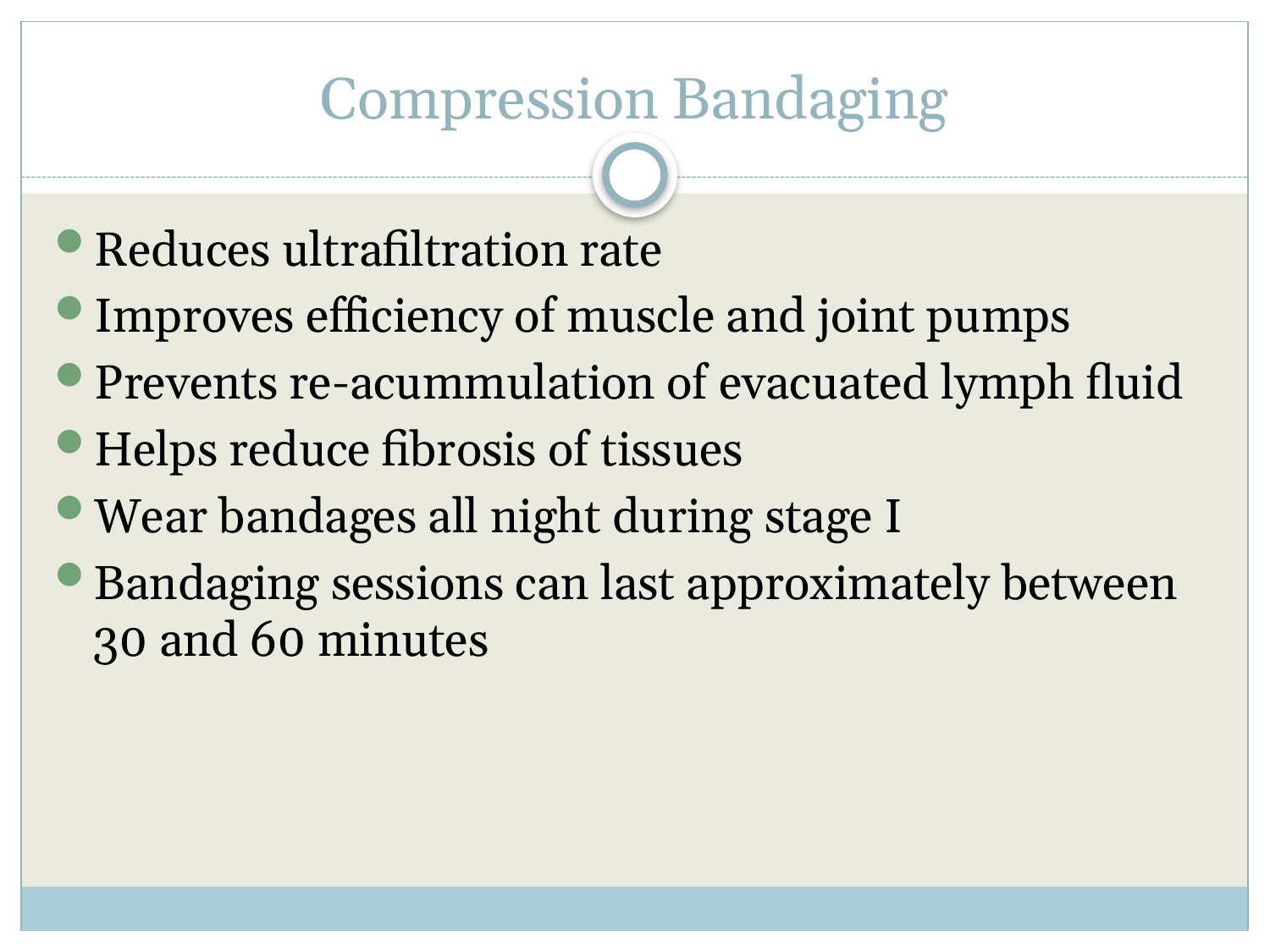

# Compression Bandaging
Reduces ultrafiltration rate
Improves efficiency of muscle and joint pumps
Prevents re-acummulation of evacuated lymph fluid
Helps reduce fibrosis of tissues
Wear bandages all night during stage I
Bandaging sessions can last approximately between 30 and 60 minutes